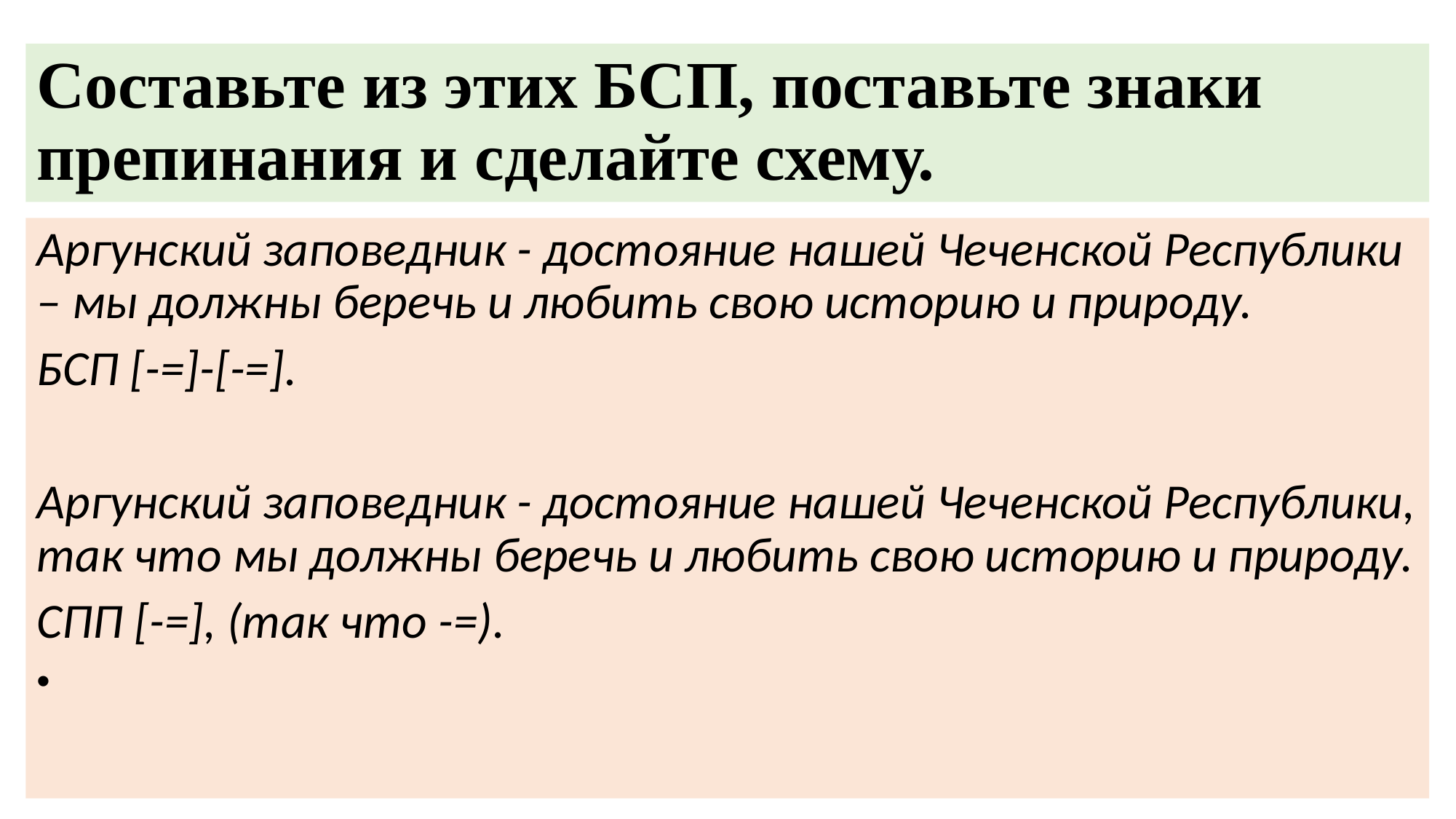

# Составьте из этих БСП, поставьте знаки препинания и сделайте схему.
Аргунский заповедник - достояние нашей Чеченской Республики – мы должны беречь и любить свою историю и природу.
БСП [-=]-[-=].

Аргунский заповедник - достояние нашей Чеченской Республики, так что мы должны беречь и любить свою историю и природу.
СПП [-=], (так что -=).